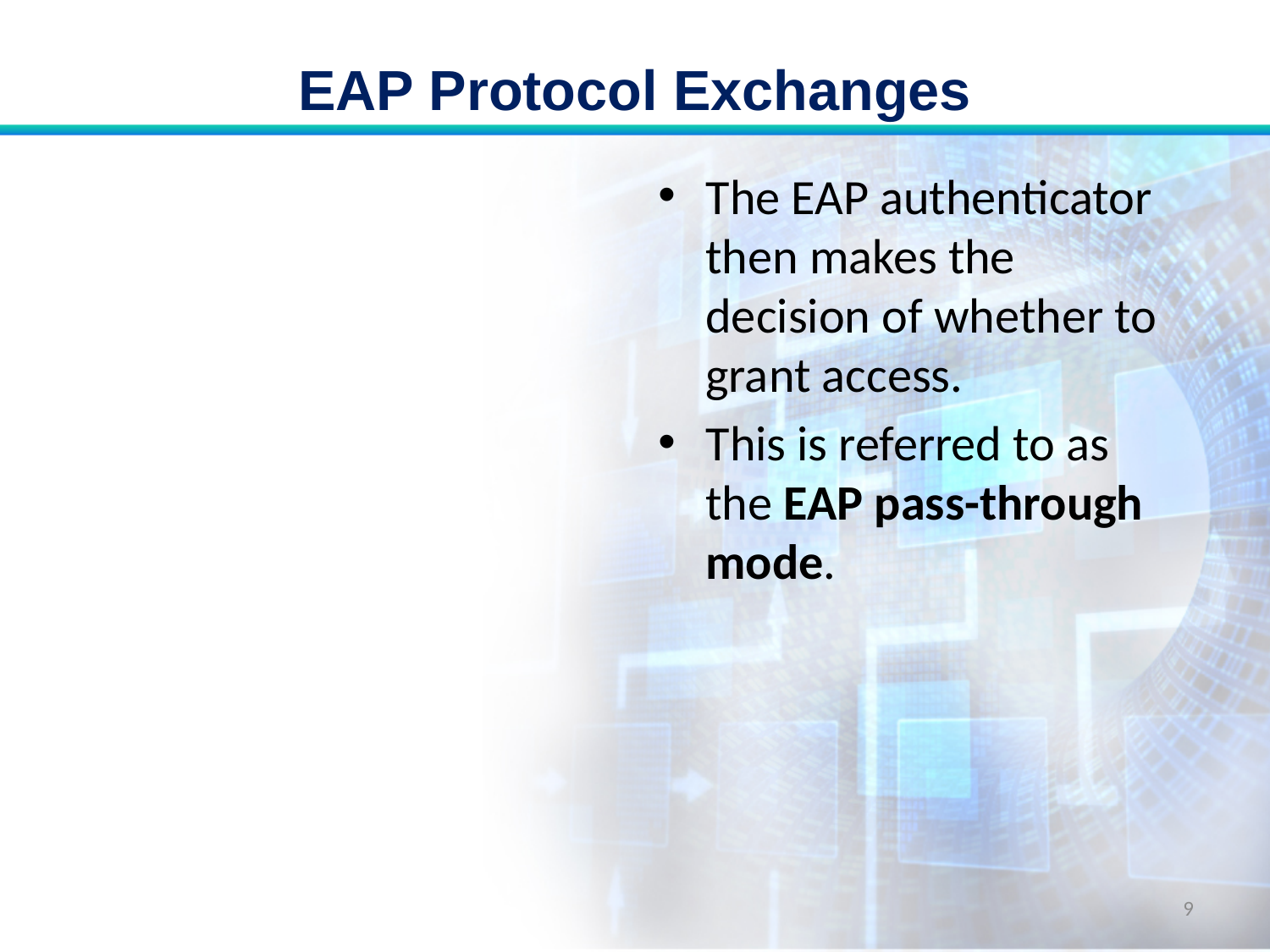

# EAP Protocol Exchanges
The EAP authenticator then makes the decision of whether to grant access.
This is referred to as the EAP pass-through mode.
9